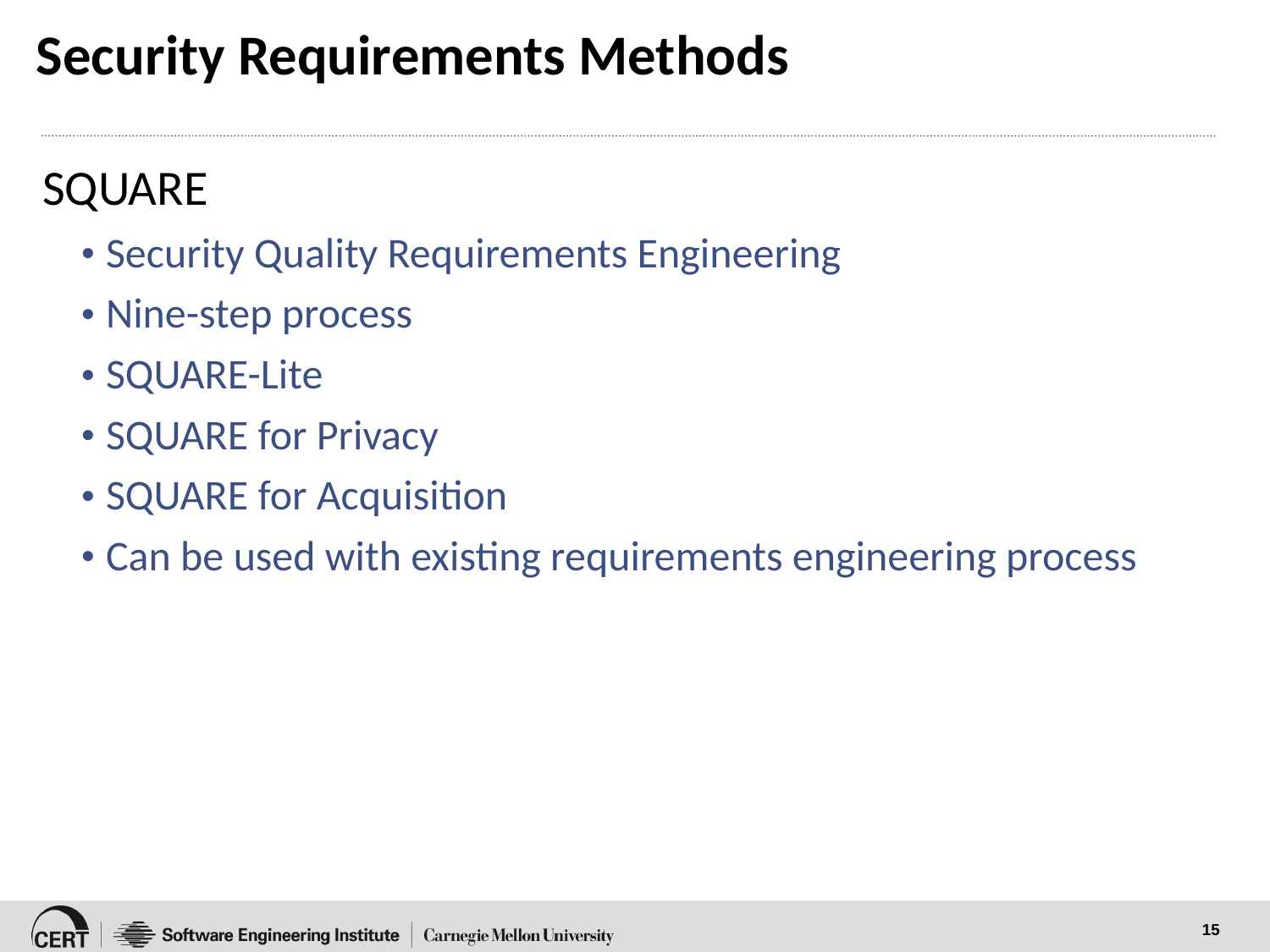

# Security Requirements Methods
SQUARE
Security Quality Requirements Engineering
Nine-step process
SQUARE-Lite
SQUARE for Privacy
SQUARE for Acquisition
Can be used with existing requirements engineering process